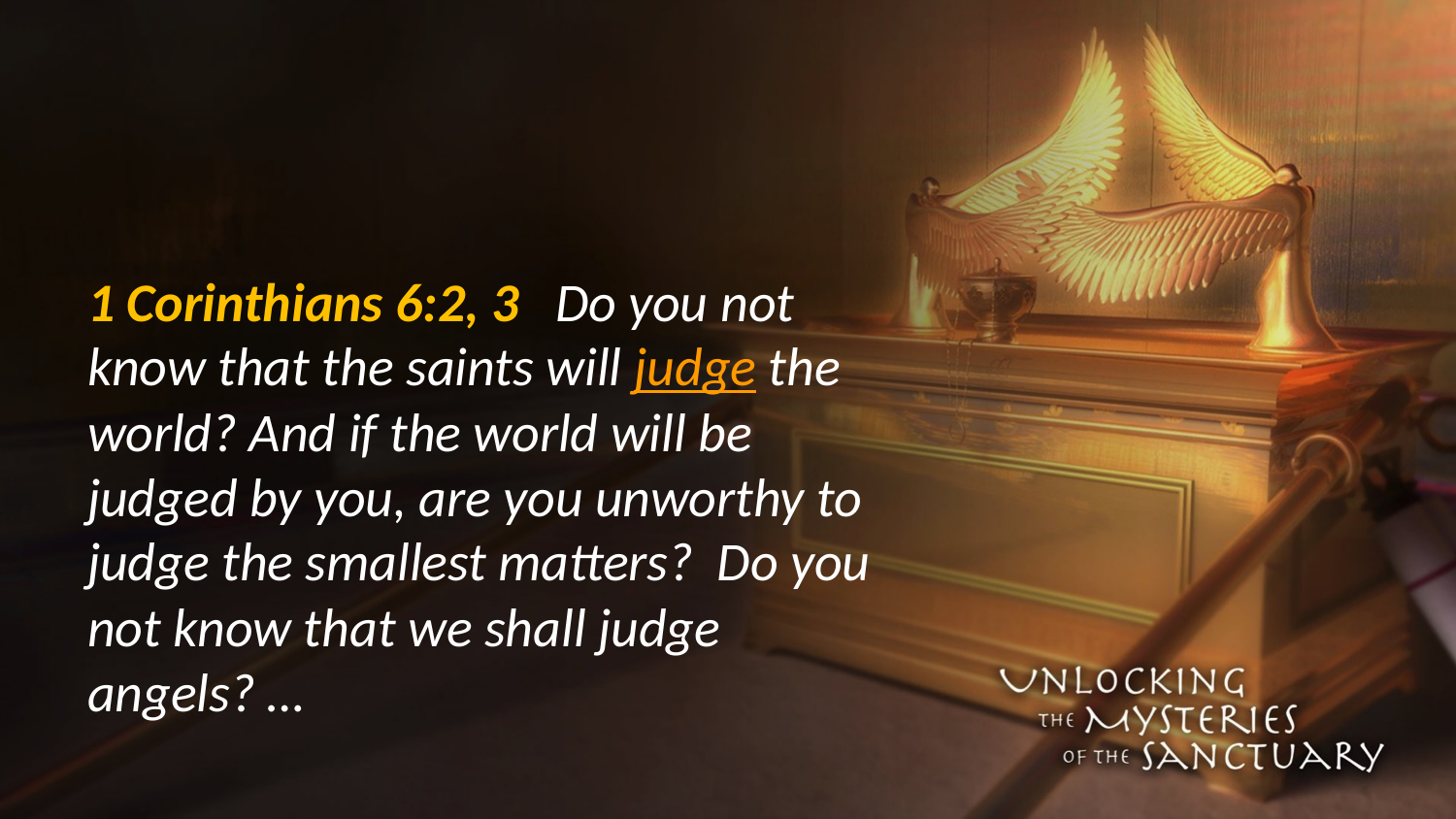

#

1 Corinthians 6:2, 3   Do you not know that the saints will judge the world? And if the world will be judged by you, are you unworthy to judge the smallest matters?  Do you not know that we shall judge angels? …